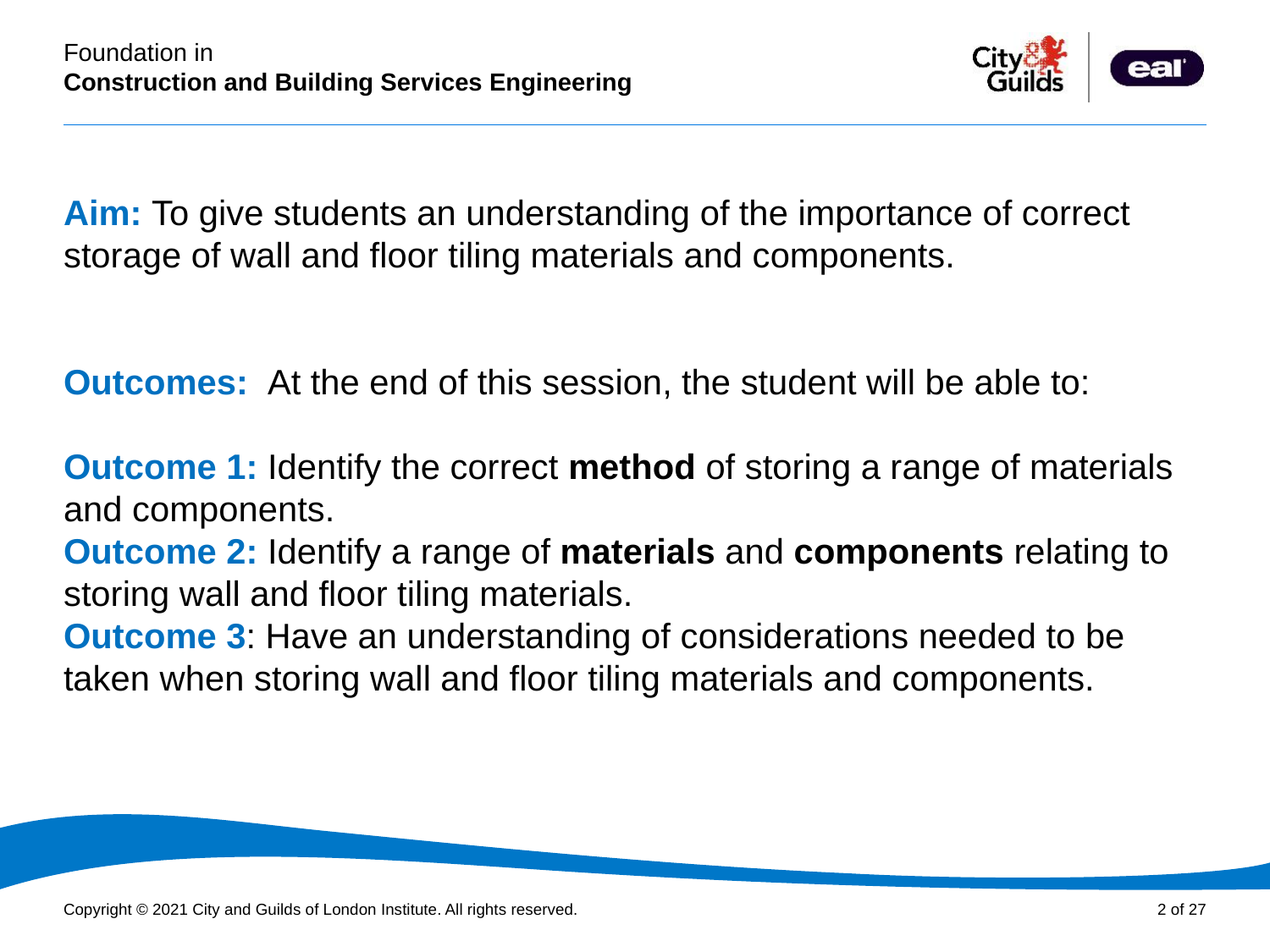

PowerPoint presentation
# Aim: To give students an understanding of the importance of correct storage of wall and floor tiling materials and components. Outcomes:  At the end of this session, the student will be able to: Outcome 1: Identify the correct method of storing a range of materials and components. Outcome 2: Identify a range of materials and components relating to storing wall and floor tiling materials. Outcome 3: Have an understanding of considerations needed to be taken when storing wall and floor tiling materials and components.